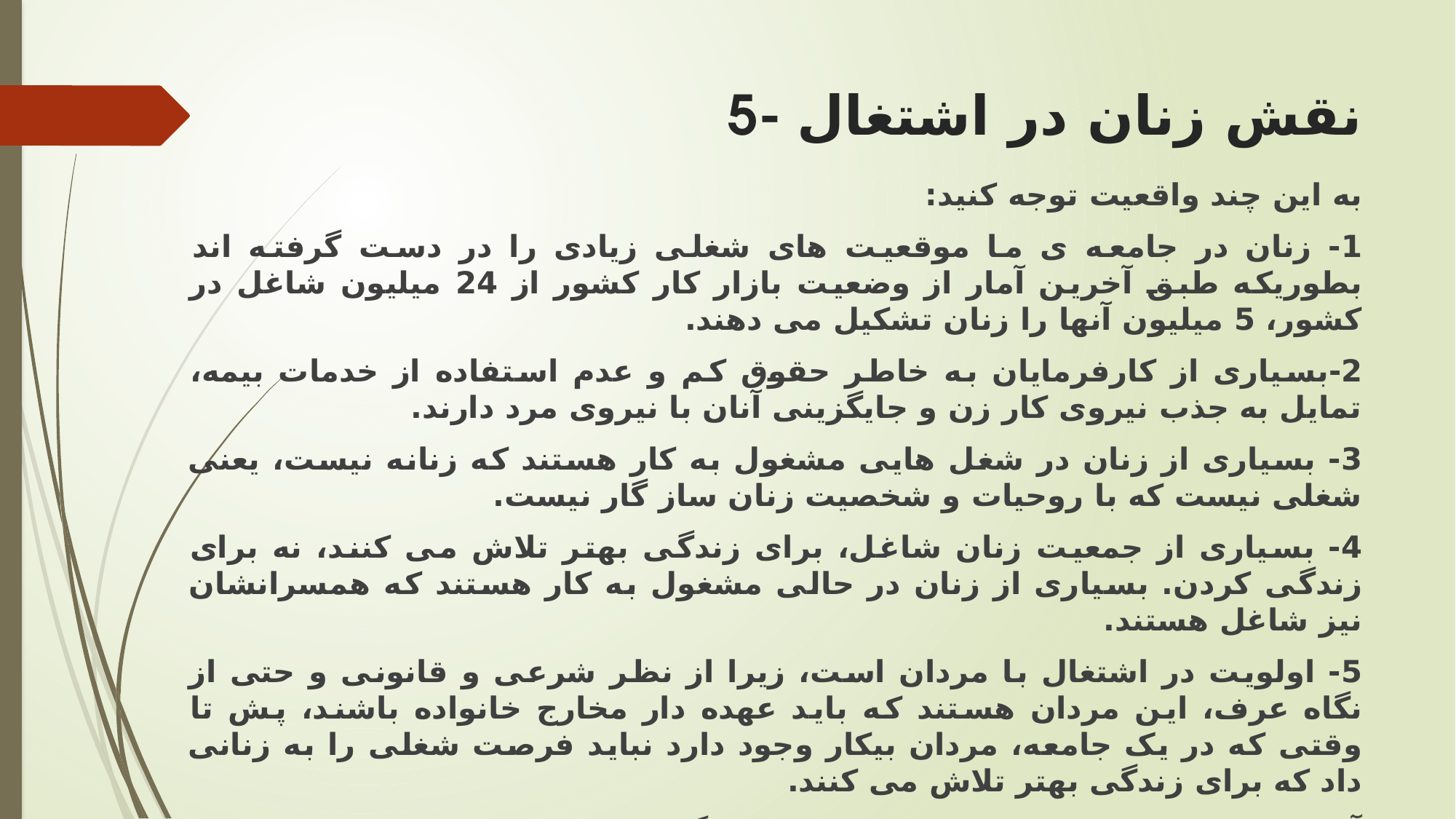

# 5- نقش زنان در اشتغال
به این چند واقعیت توجه کنید:
1- زنان در جامعه ی ما موقعیت های شغلی زیادی را در دست گرفته اند بطوریکه طبق آخرین آمار از وضعیت بازار کار کشور از 24 میلیون شاغل در کشور، 5 میلیون آنها را زنان تشکیل می دهند.
2-بسیاری از کارفرمایان به خاطر حقوق کم و عدم استفاده از خدمات بیمه، تمایل به جذب نیروی کار زن و جایگزینی آنان با نیروی مرد دارند.
3- بسیاری از زنان در شغل هایی مشغول به کار هستند که زنانه نیست، یعنی شغلی نیست که با روحیات و شخصیت زنان ساز گار نیست.
4- بسیاری از جمعیت زنان شاغل، برای زندگی بهتر تلاش می کنند، نه برای زندگی کردن. بسیاری از زنان در حالی مشغول به کار هستند که همسرانشان نیز شاغل هستند.
5- اولویت در اشتغال با مردان است، زیرا از نظر شرعی و قانونی و حتی از نگاه عرف، این مردان هستند که باید عهده دار مخارج خانواده باشند، پش تا وقتی که در یک جامعه، مردان بیکار وجود دارد نباید فرصت شغلی را به زنانی داد که برای زندگی بهتر تلاش می کنند.
آیا تا به حال به این مساله فکر کرده ایم که اگر زنان از شغل های غیر زنانه کنار بروند چه اندازه شغل آزاد می شود؟ البته منظور ما زنان سرپرست خانواده ای نیست که برای اداره ی خانواده ی خود مشغول کار هستند و رنج آن را به جان می خرند.